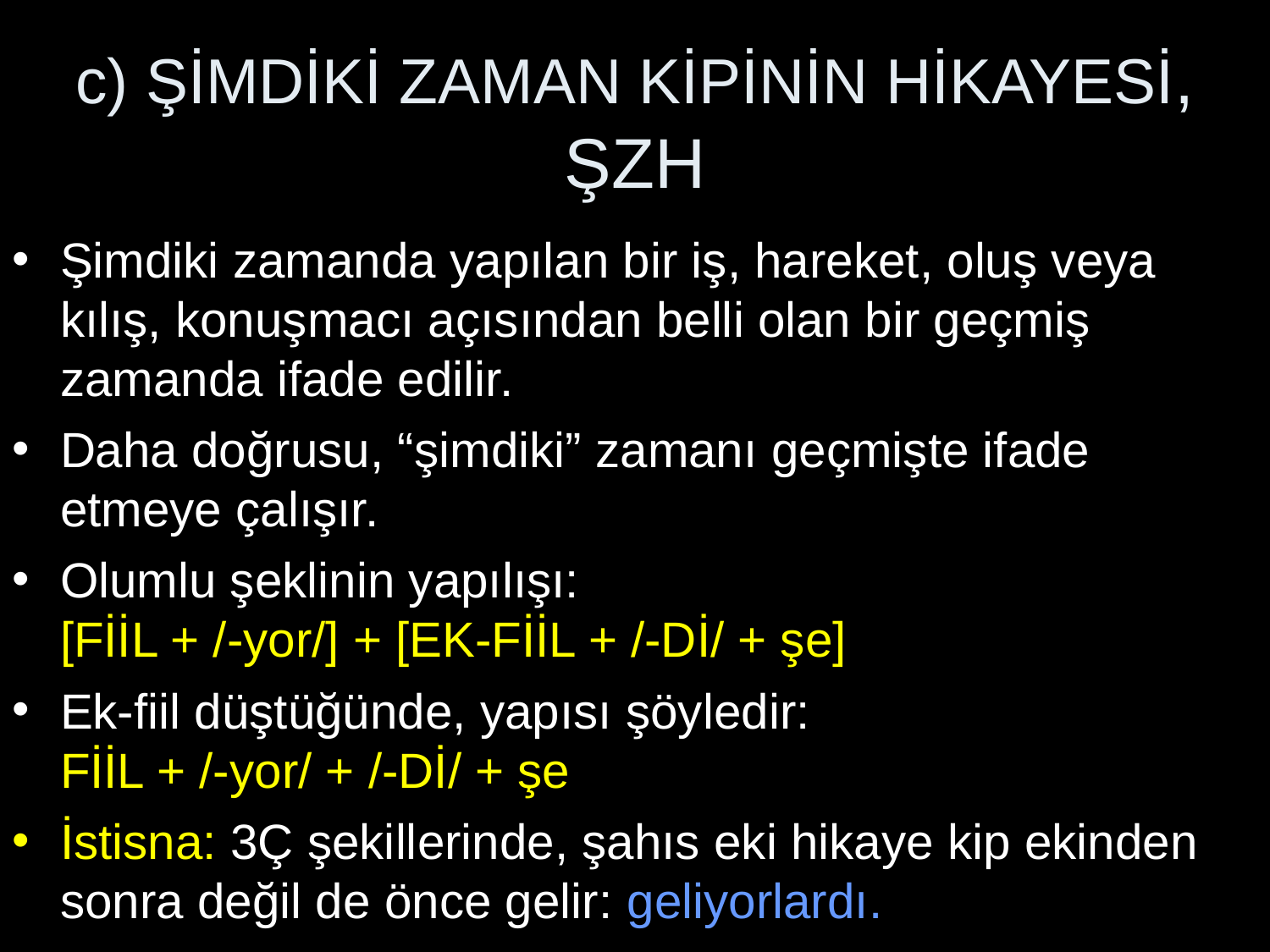

# c) ŞİMDİKİ ZAMAN KİPİNİN HİKAYESİ, ŞZH
Şimdiki zamanda yapılan bir iş, hareket, oluş veya kılış, konuşmacı açısından belli olan bir geçmiş zamanda ifade edilir.
Daha doğrusu, “şimdiki” zamanı geçmişte ifade etmeye çalışır.
Olumlu şeklinin yapılışı:
[FİİL + /-yor/] + [EK-FİİL + /-Dİ/ + şe]
Ek-fiil düştüğünde, yapısı şöyledir:
FİİL + /-yor/ + /-Dİ/ + şe
İstisna: 3Ç şekillerinde, şahıs eki hikaye kip ekinden sonra değil de önce gelir: geliyorlardı.